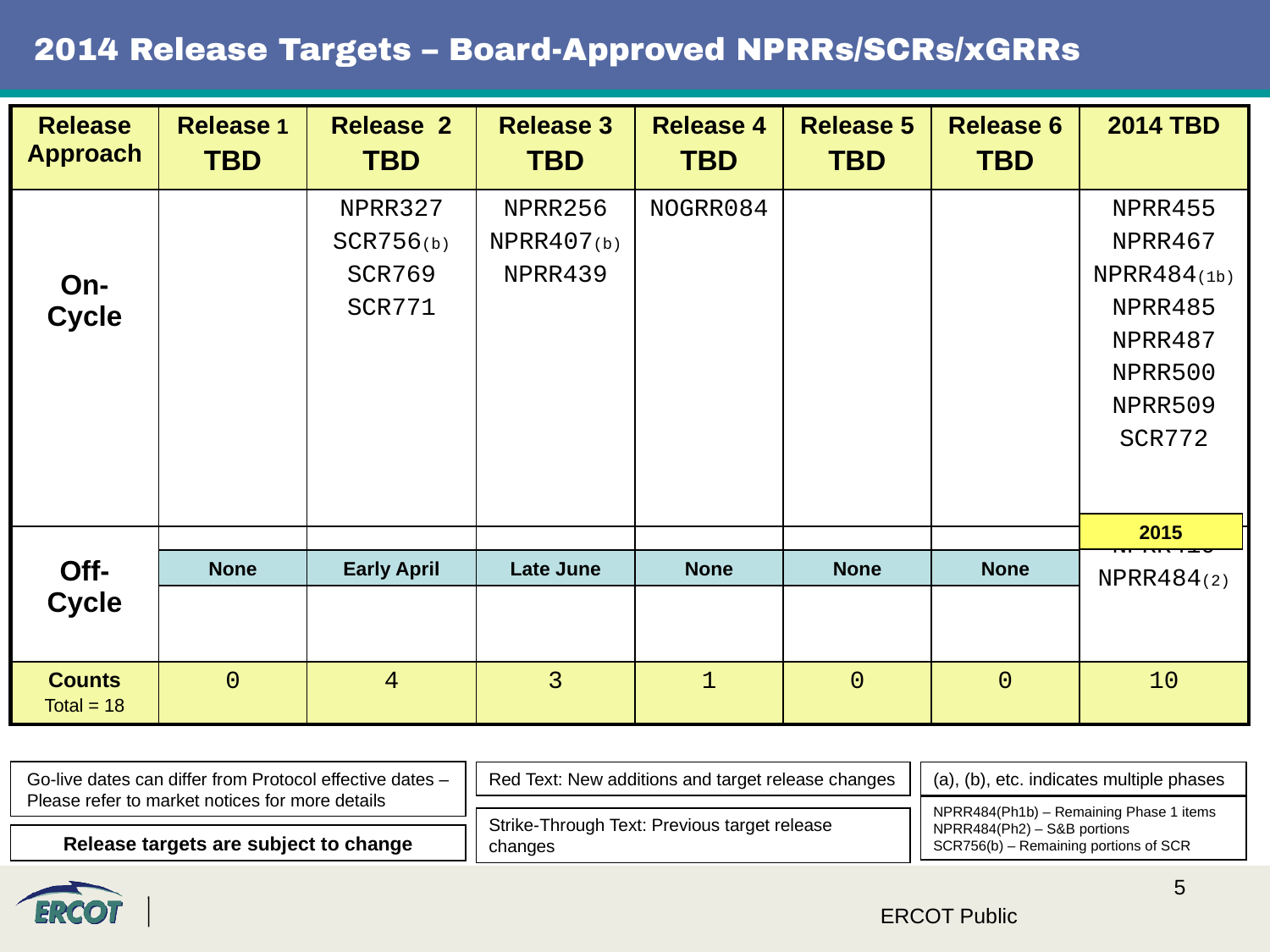

# 2014 Release Targets – Board-Approved NPRRs/SCRs/xGRRs
| Release Approach | Release 1 TBD | Release 2 TBD | Release 3 TBD | Release 4 TBD | Release 5 TBD | Release 6 TBD | 2014 TBD |
| --- | --- | --- | --- | --- | --- | --- | --- |
| On-Cycle |  | NPRR327 SCR756(b) SCR769 SCR771 | NPRR256 NPRR407(b) NPRR439 | NOGRR084 |  |  | NPRR455 NPRR467 NPRR484(1b) NPRR485 NPRR487 NPRR500 NPRR509 SCR772 |
| Off-Cycle |  |  |  |  |  |  | NPRR419 NPRR484(2) |
| Counts Total = 18 | 0 | 4 | 3 | 1 | 0 | 0 | 10 |
2015
None
Early April
Late June
None
None
None
Go-live dates can differ from Protocol effective dates – Please refer to market notices for more details
Red Text: New additions and target release changes
(a), (b), etc. indicates multiple phases
NPRR484(Ph1b) – Remaining Phase 1 items
NPRR484(Ph2) – S&B portions
SCR756(b) – Remaining portions of SCR
Strike-Through Text: Previous target release changes
Release targets are subject to change
ERCOT Public